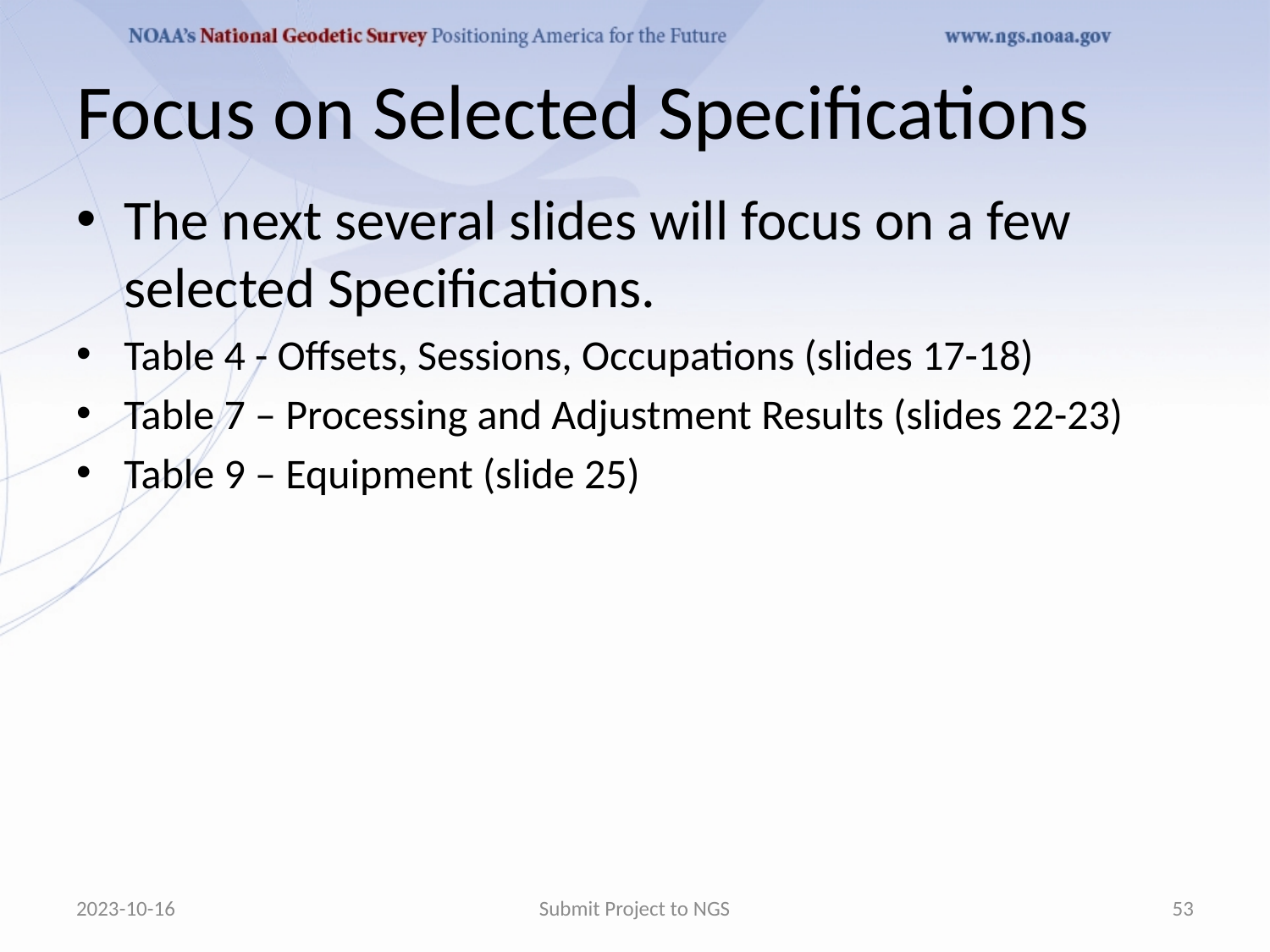

# Focus on Selected Specifications
The next several slides will focus on a few selected Specifications.
Table 4 - Offsets, Sessions, Occupations (slides 17-18)
Table 7 – Processing and Adjustment Results (slides 22-23)
Table 9 – Equipment (slide 25)

2023-10-16
Submit Project to NGS
53